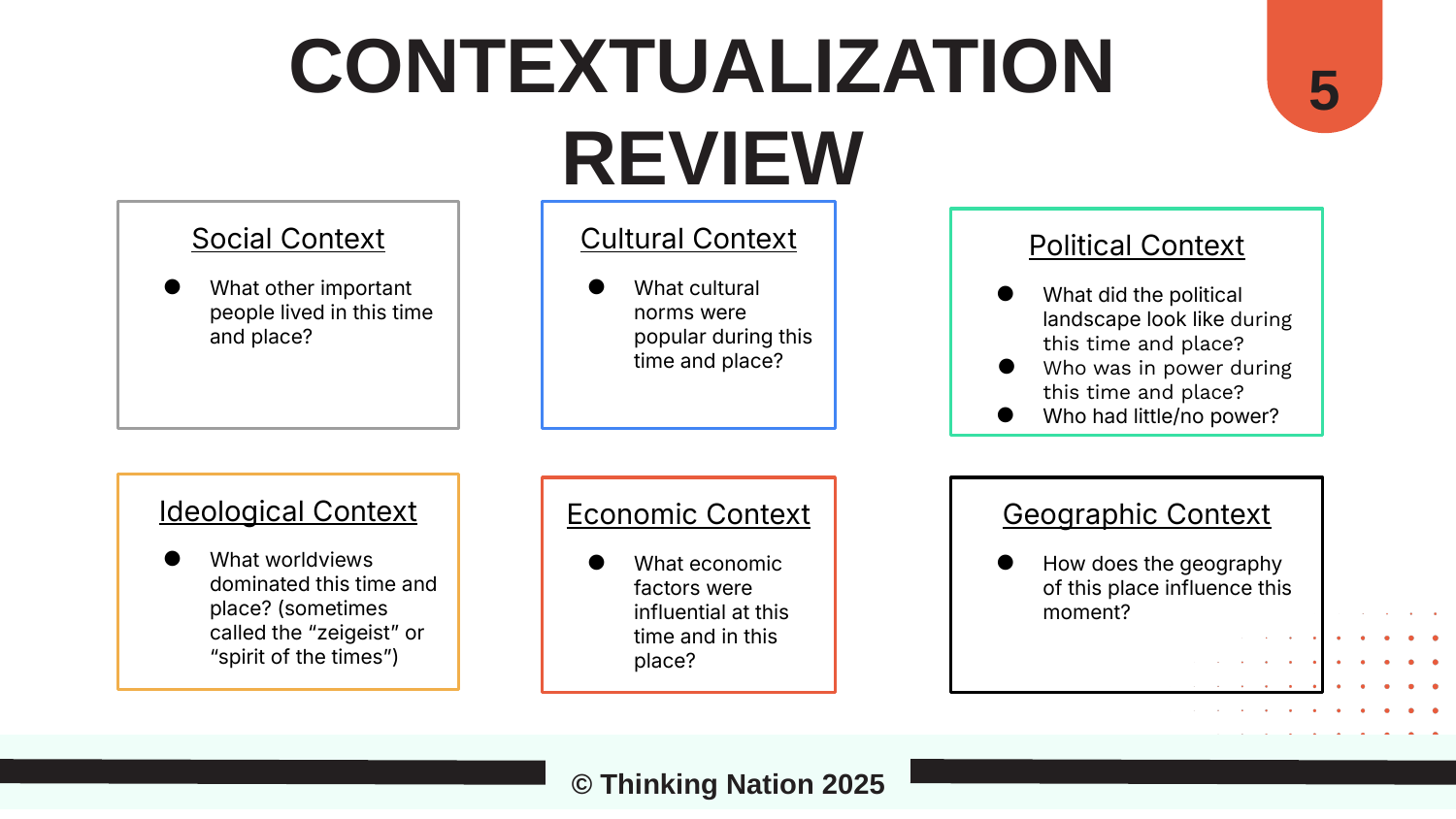

5
CONTEXTUALIZATION
REVIEW
Cultural Context
What cultural norms were popular during this time and place?

Social Context
What other important people lived in this time and place?

Political Context
What did the political landscape look like during this time and place?
Who was in power during this time and place?
Who had little/no power?

Ideological Context
What worldviews dominated this time and place? (sometimes called the “zeigeist” or “spirit of the times”)
Economic Context
What economic factors were influential at this time and in this place?
Geographic Context
How does the geography of this place influence this moment?

© Thinking Nation 2025